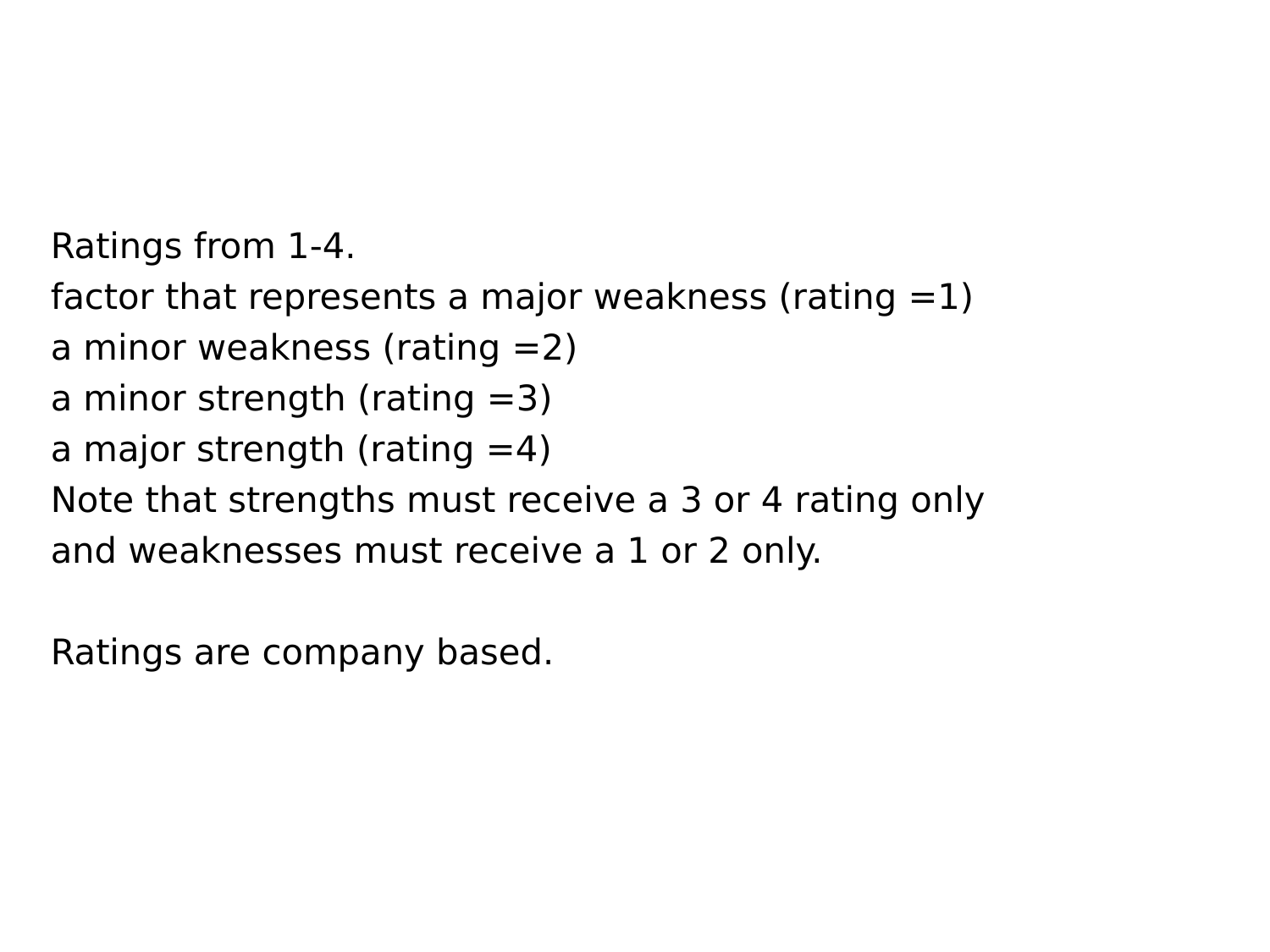

#
Ratings from 1-4.
factor that represents a major weakness (rating =1)
a minor weakness (rating =2)
a minor strength (rating =3)
a major strength (rating =4)
Note that strengths must receive a 3 or 4 rating only
and weaknesses must receive a 1 or 2 only.

Ratings are company based.